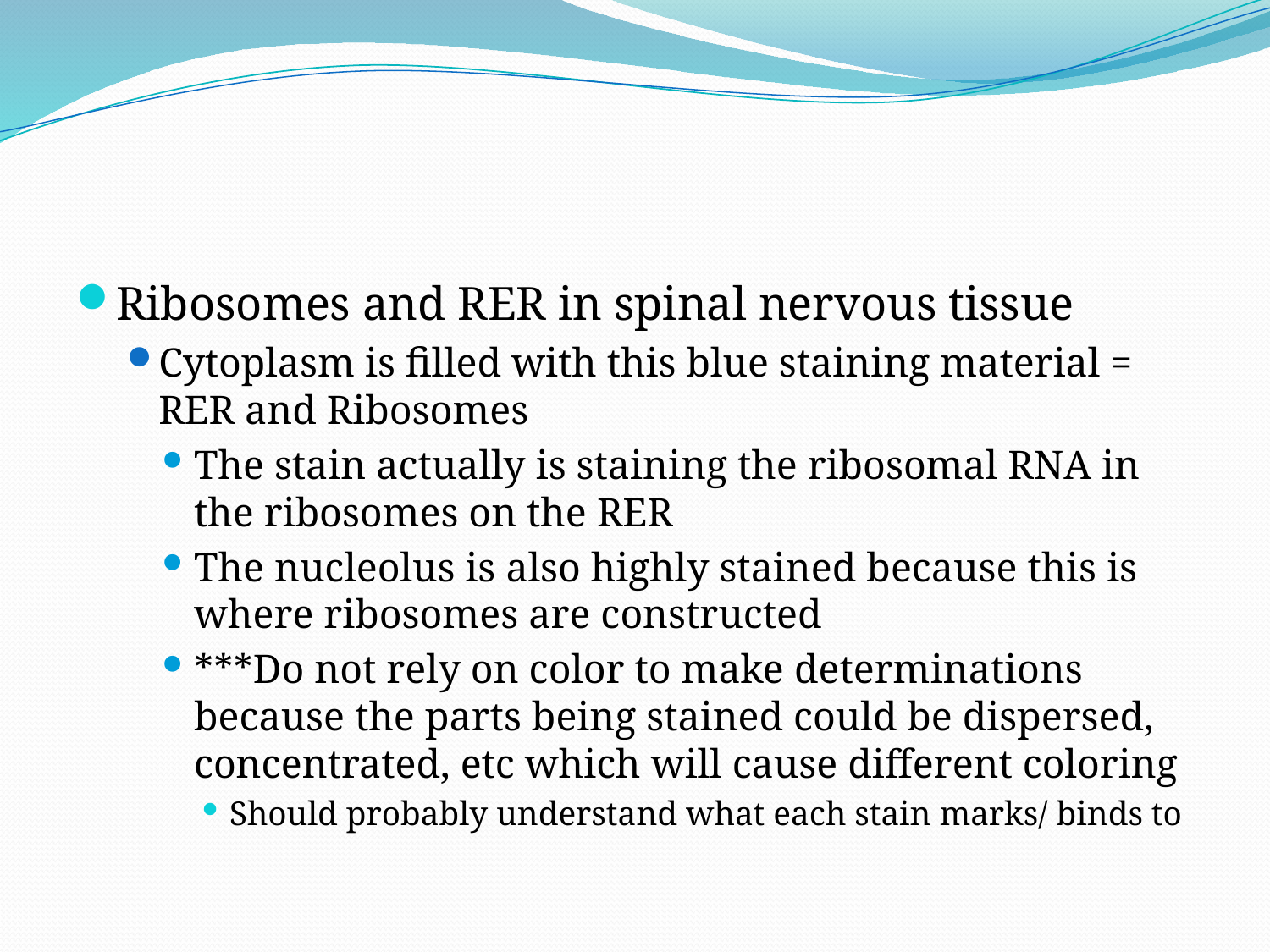

#
Ribosomes and RER in spinal nervous tissue
Cytoplasm is filled with this blue staining material = RER and Ribosomes
The stain actually is staining the ribosomal RNA in the ribosomes on the RER
The nucleolus is also highly stained because this is where ribosomes are constructed
***Do not rely on color to make determinations because the parts being stained could be dispersed, concentrated, etc which will cause different coloring
Should probably understand what each stain marks/ binds to